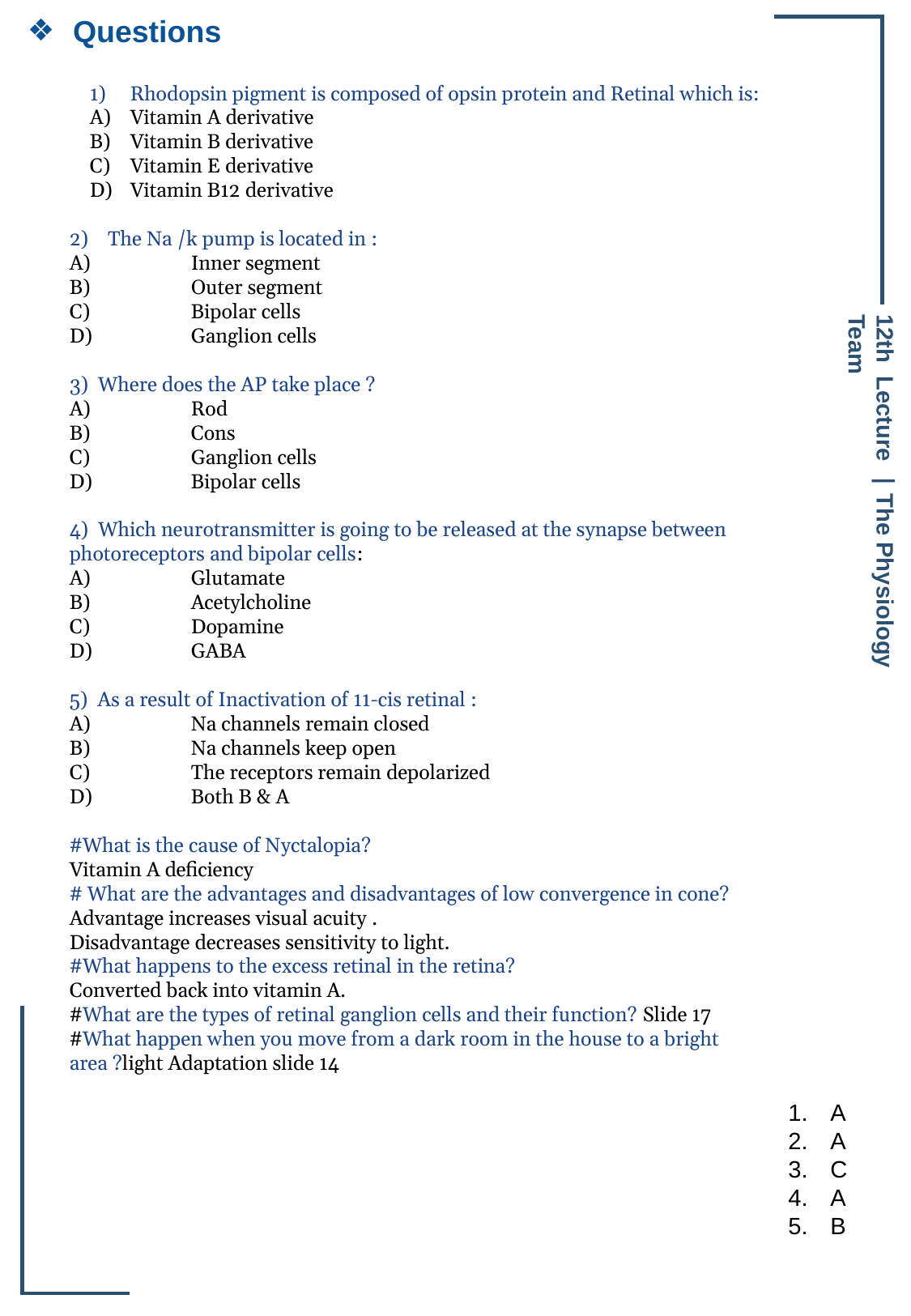

Questions
Rhodopsin pigment is composed of opsin protein and Retinal which is:
Vitamin A derivative
Vitamin B derivative
Vitamin E derivative
Vitamin B12 derivative
2)    The Na /k pump is located in :
A)	Inner segment
B)	Outer segment
C)	Bipolar cells
D)	Ganglion cells
3)  Where does the AP take place ?
A)	Rod
B)	Cons
C)	Ganglion cells
D)	Bipolar cells
4)  Which neurotransmitter is going to be released at the synapse between photoreceptors and bipolar cells:
A)	Glutamate
B)	Acetylcholine
C)	Dopamine
D)	GABA
5)  As a result of Inactivation of 11-cis retinal :
A)	Na channels remain closed
B)	Na channels keep open
C)	The receptors remain depolarized
D)	Both B & A
#What is the cause of Nyctalopia?
Vitamin A deficiency
# What are the advantages and disadvantages of low convergence in cone?
Advantage increases visual acuity​ .
Disadvantage decreases sensitivity to light.
#What happens to the excess retinal in the retina?
Converted back into vitamin A.
#What are the types of retinal ganglion cells and their function? Slide 17
#What happen when you move from a dark room in the house to a bright area ?light Adaptation slide 14
12th  Lecture  ∣ The Physiology Team

A
A
C
A
B